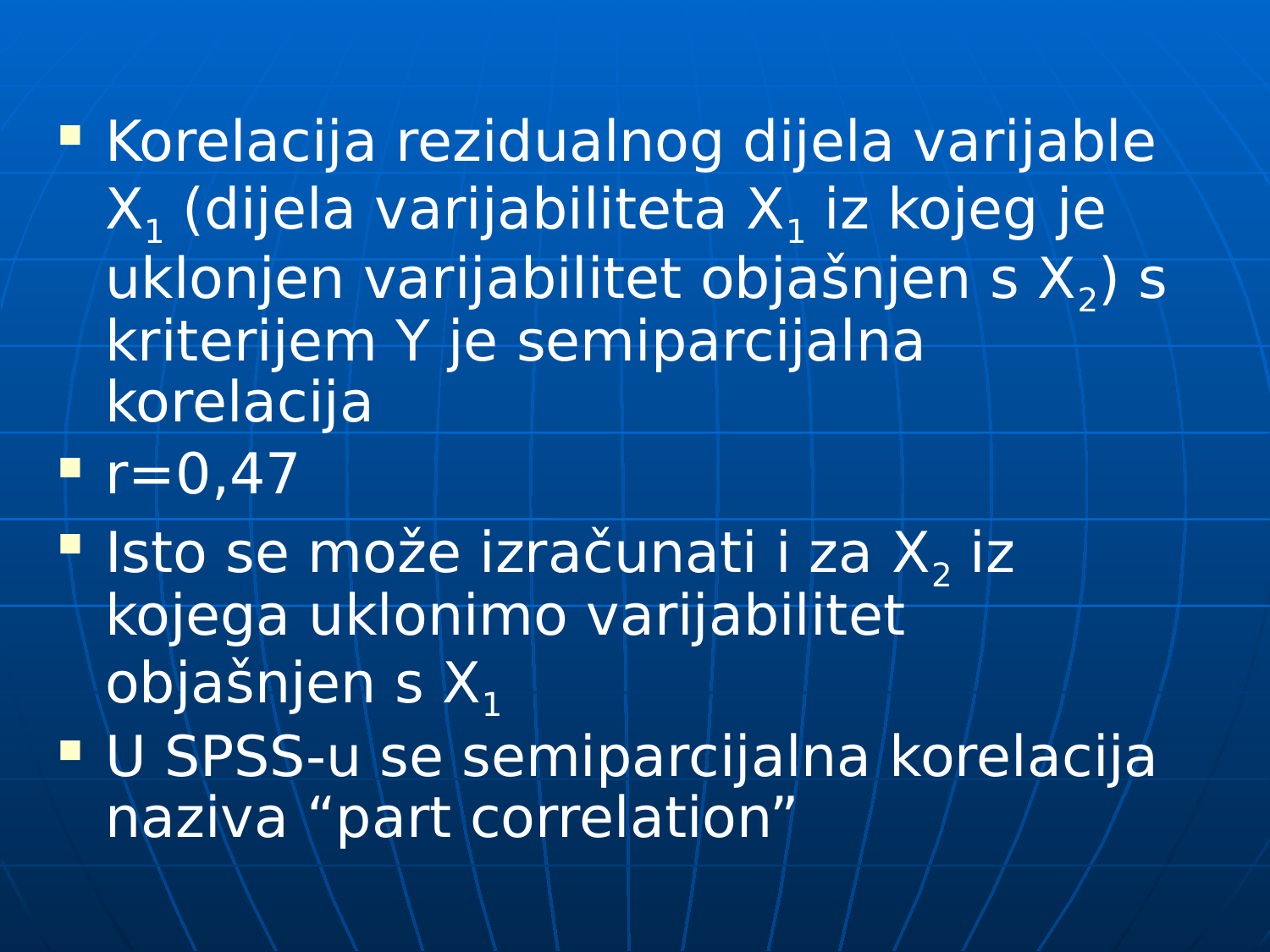

Korelacija rezidualnog dijela varijable X1 (dijela varijabiliteta X1 iz kojeg je uklonjen varijabilitet objašnjen s X2) s kriterijem Y je semiparcijalna korelacija
r=0,47
Isto se može izračunati i za X2 iz kojega uklonimo varijabilitet objašnjen s X1
U SPSS-u se semiparcijalna korelacija naziva “part correlation”